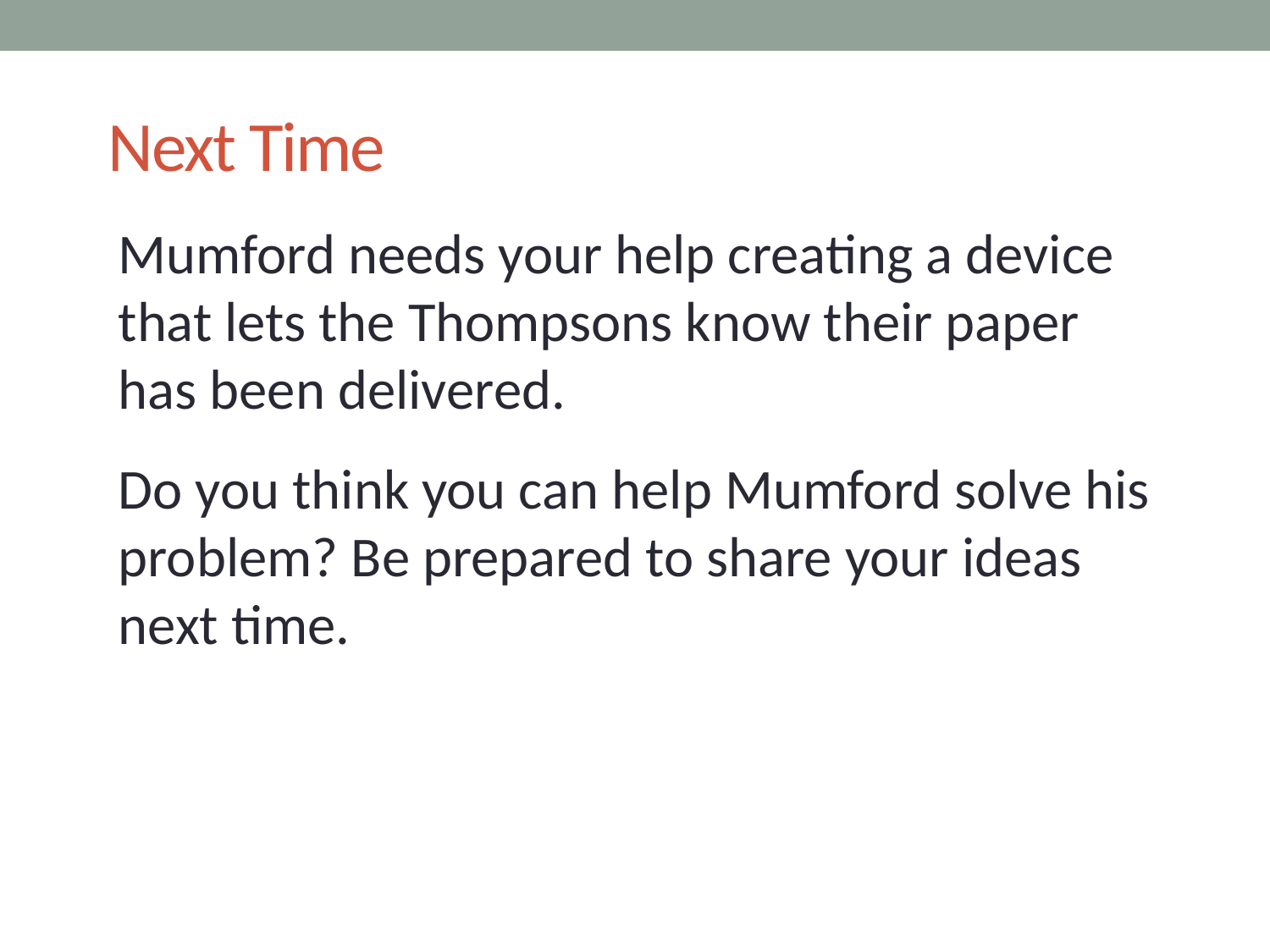

# Next Time
Mumford needs your help creating a device that lets the Thompsons know their paper has been delivered.
Do you think you can help Mumford solve his problem? Be prepared to share your ideas next time.